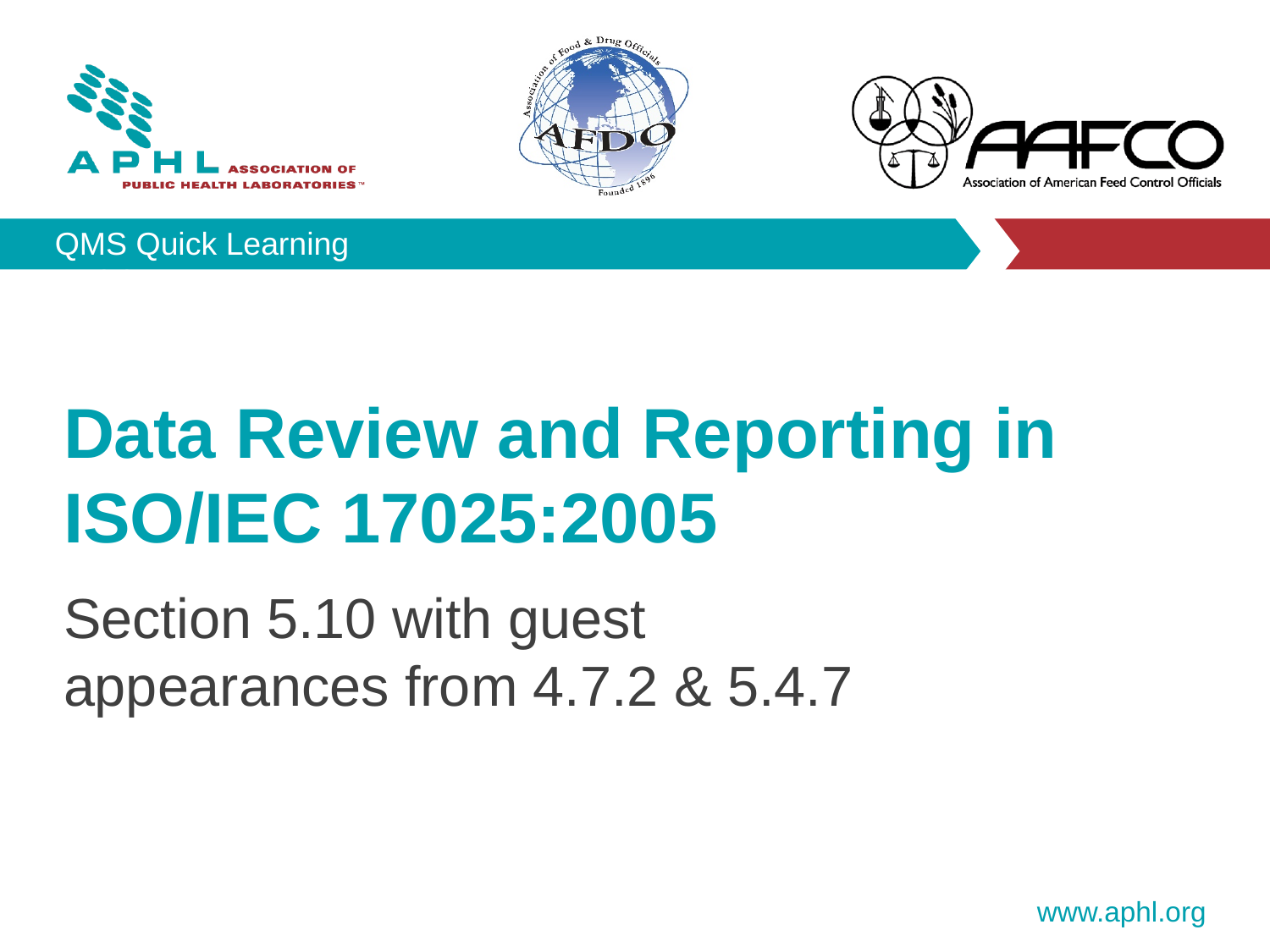

# Data Review and Reporting in ISO/IEC 17025:2005
Section 5.10 with guest
appearances from 4.7.2 & 5.4.7